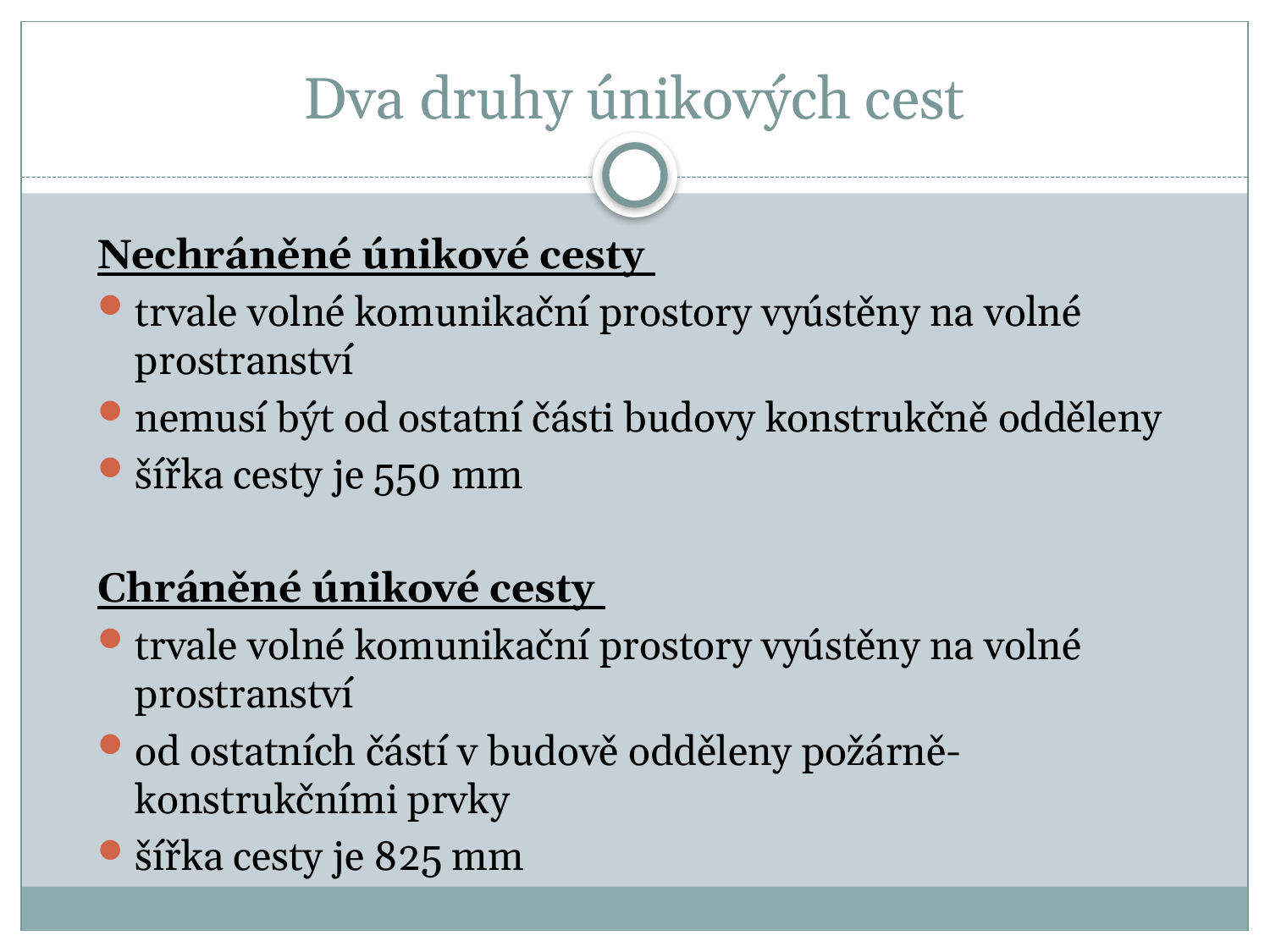

# Dva druhy únikových cest
Nechráněné únikové cesty
trvale volné komunikační prostory vyústěny na volné prostranství
nemusí být od ostatní části budovy konstrukčně odděleny
šířka cesty je 550 mm

Chráněné únikové cesty
trvale volné komunikační prostory vyústěny na volné prostranství
od ostatních částí v budově odděleny požárně-konstrukčními prvky
šířka cesty je 825 mm